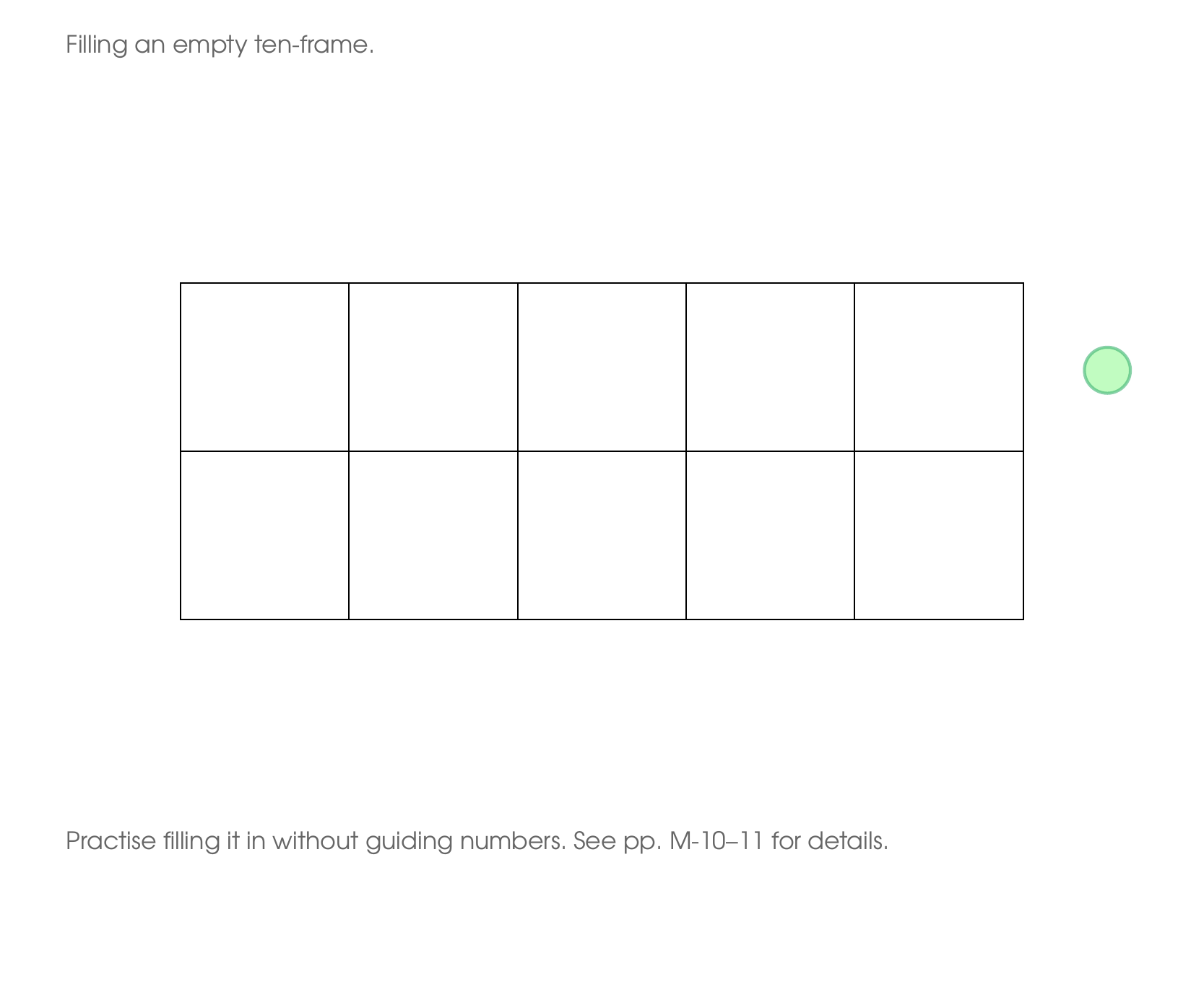

Filling an empty ten-frame.
|  |  |  |  |  |
| --- | --- | --- | --- | --- |
|  |  |  |  |  |

Practise filling it in without guiding numbers. See pp. M-10–11 for details.